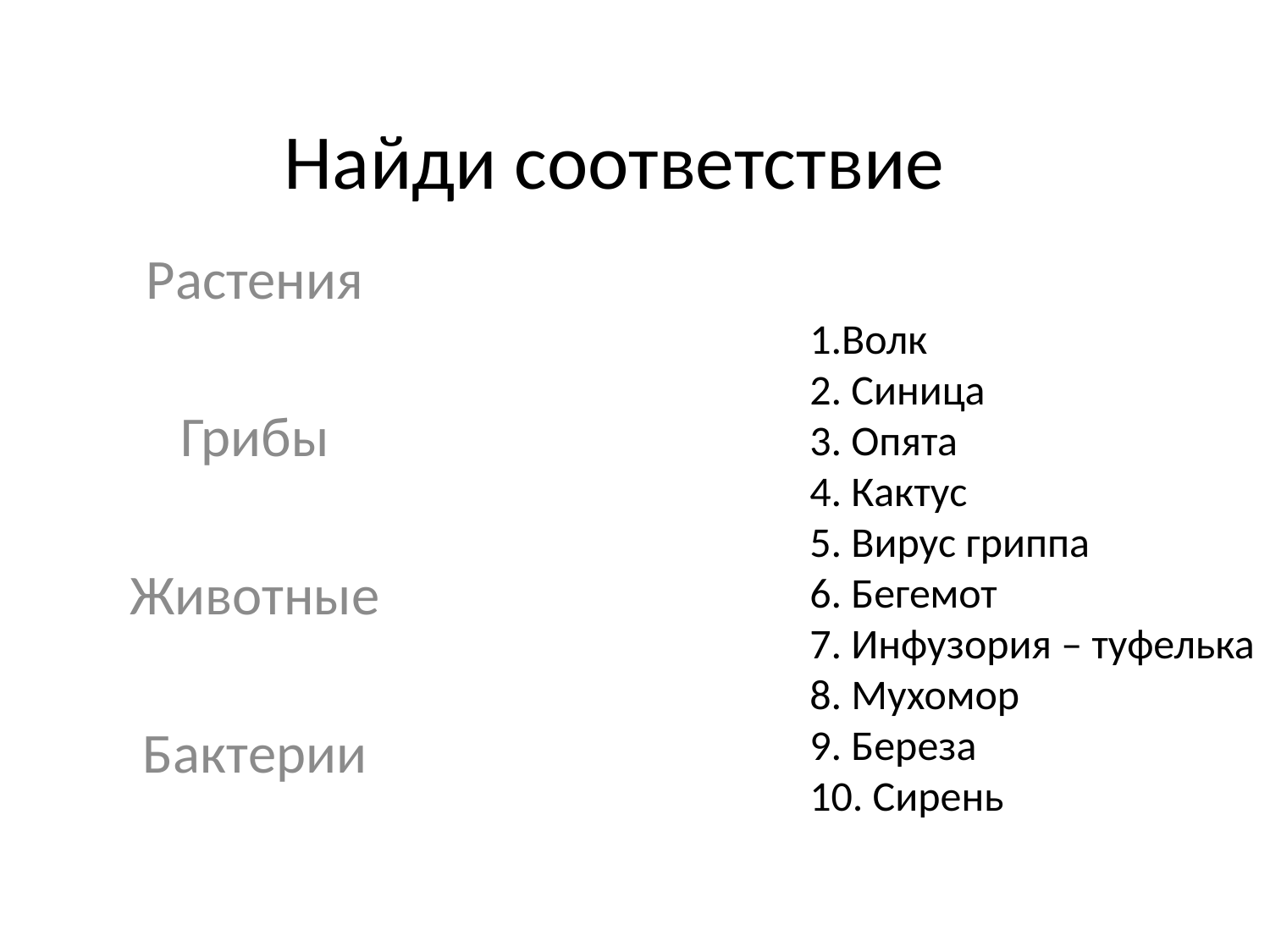

# Найди соответствие
Растения

Грибы

Животные

Бактерии
1.Волк
2. Синица
3. Опята
4. Кактус
5. Вирус гриппа
6. Бегемот
7. Инфузория – туфелька
8. Мухомор
9. Береза
10. Сирень